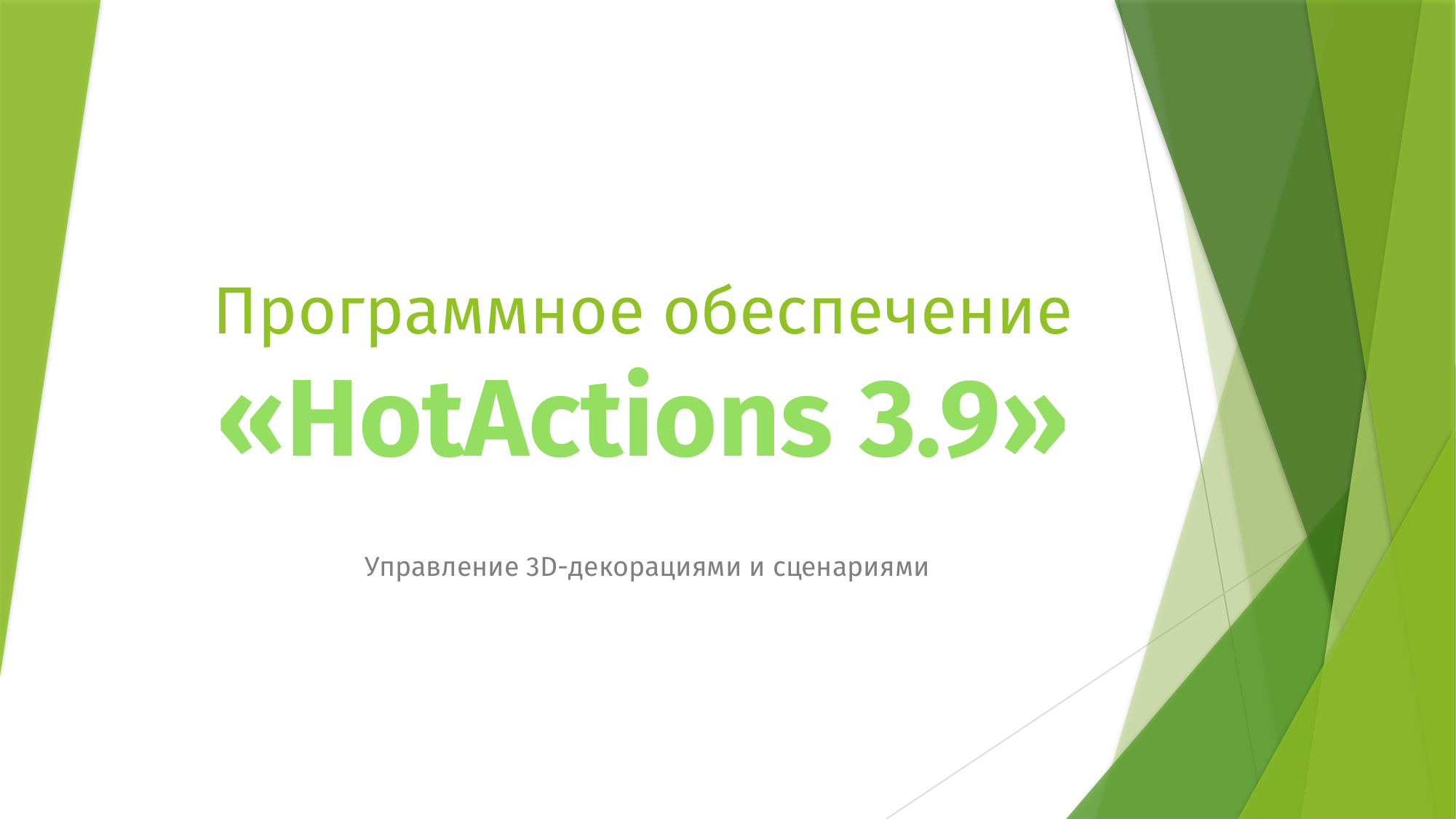

# Программное обеспечение «HotActions 3.9»
Управление 3D-декорациями и сценариями